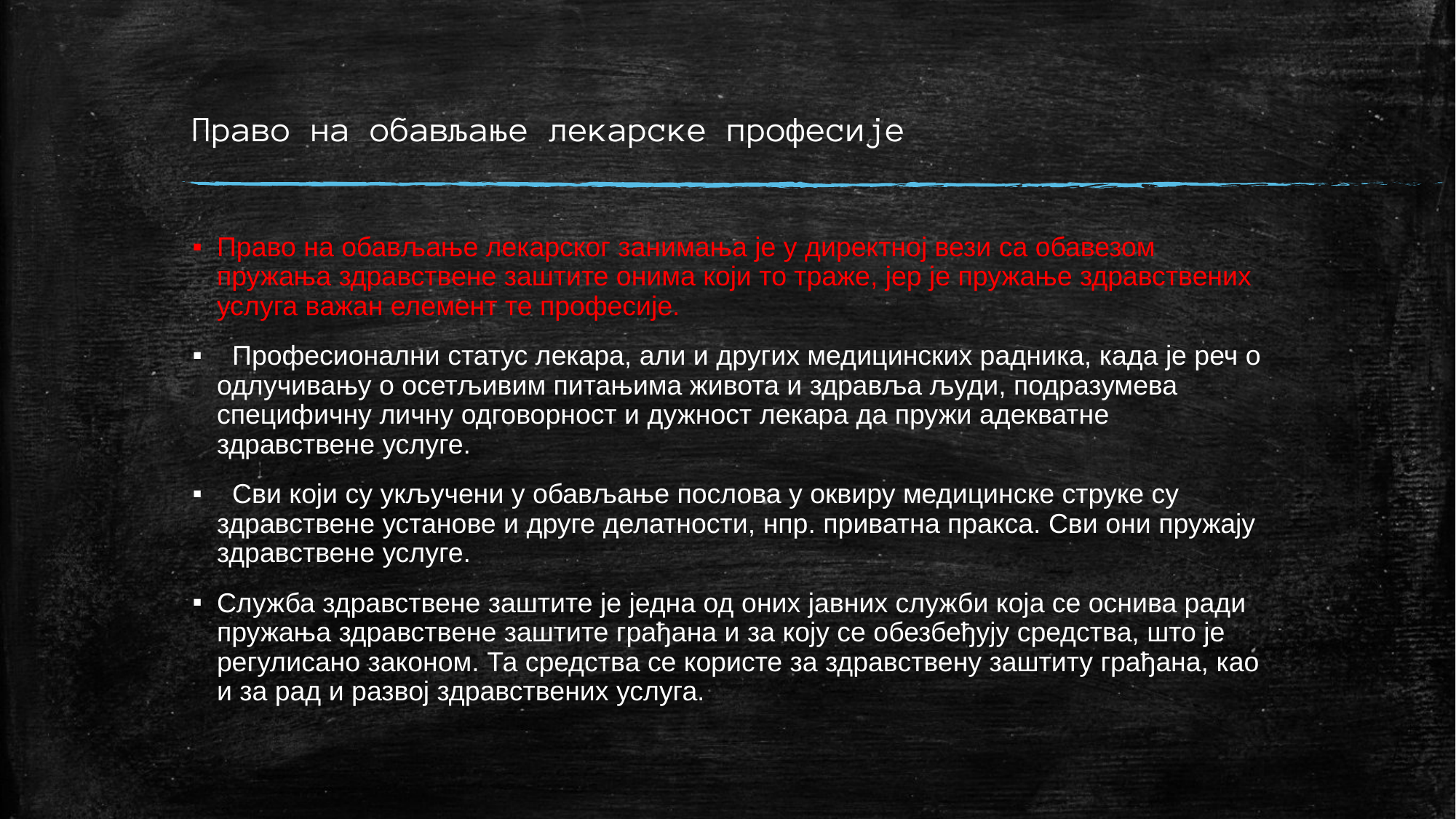

# Право на обављање лекарске професије
Право на обављање лекарског занимања је у директној вези са обавезом пружања здравствене заштите онима који то траже, јер је пружање здравствених услуга важан елемент те професије.
  Професионални статус лекара, али и других медицинских радника, када је реч о одлучивању о осетљивим питањима живота и здравља људи, подразумева специфичну личну одговорност и дужност лекара да пружи адекватне здравствене услуге.
  Сви који су укључени у обављање послова у оквиру медицинске струке су здравствене установе и друге делатности, нпр. приватна пракса. Сви они пружају здравствене услуге.
Служба здравствене заштите је једна од оних јавних служби која се оснива ради пружања здравствене заштите грађана и за коју се обезбеђују средства, што је регулисано законом. Та средства се користе за здравствену заштиту грађана, као и за рад и развој здравствених услуга.